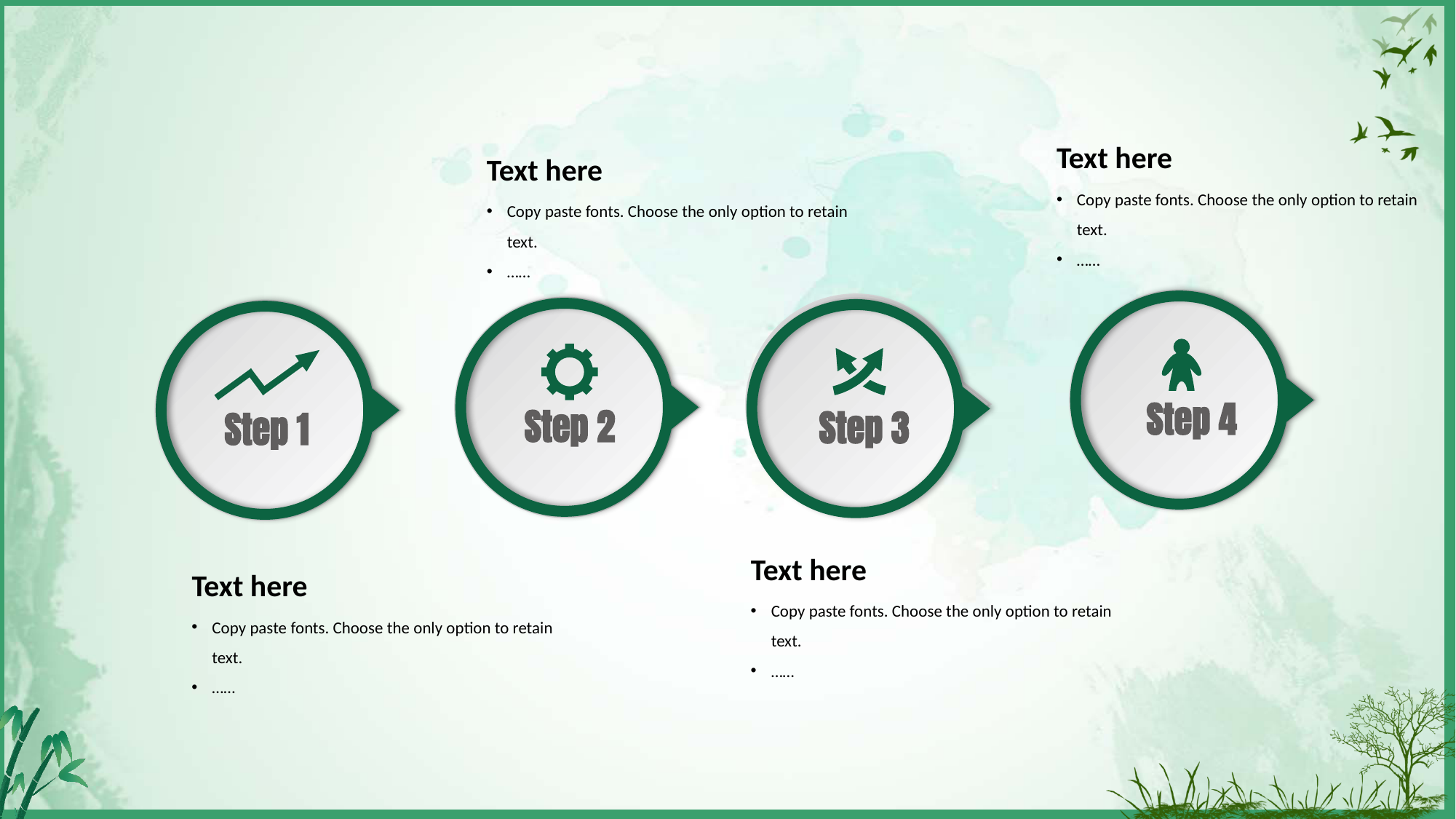

Text here
Text here
Copy paste fonts. Choose the only option to retain text.
……
Copy paste fonts. Choose the only option to retain text.
……

Step 4

Step 2

Step 3

Step 1
Text here
Text here
Copy paste fonts. Choose the only option to retain text.
……
Copy paste fonts. Choose the only option to retain text.
……